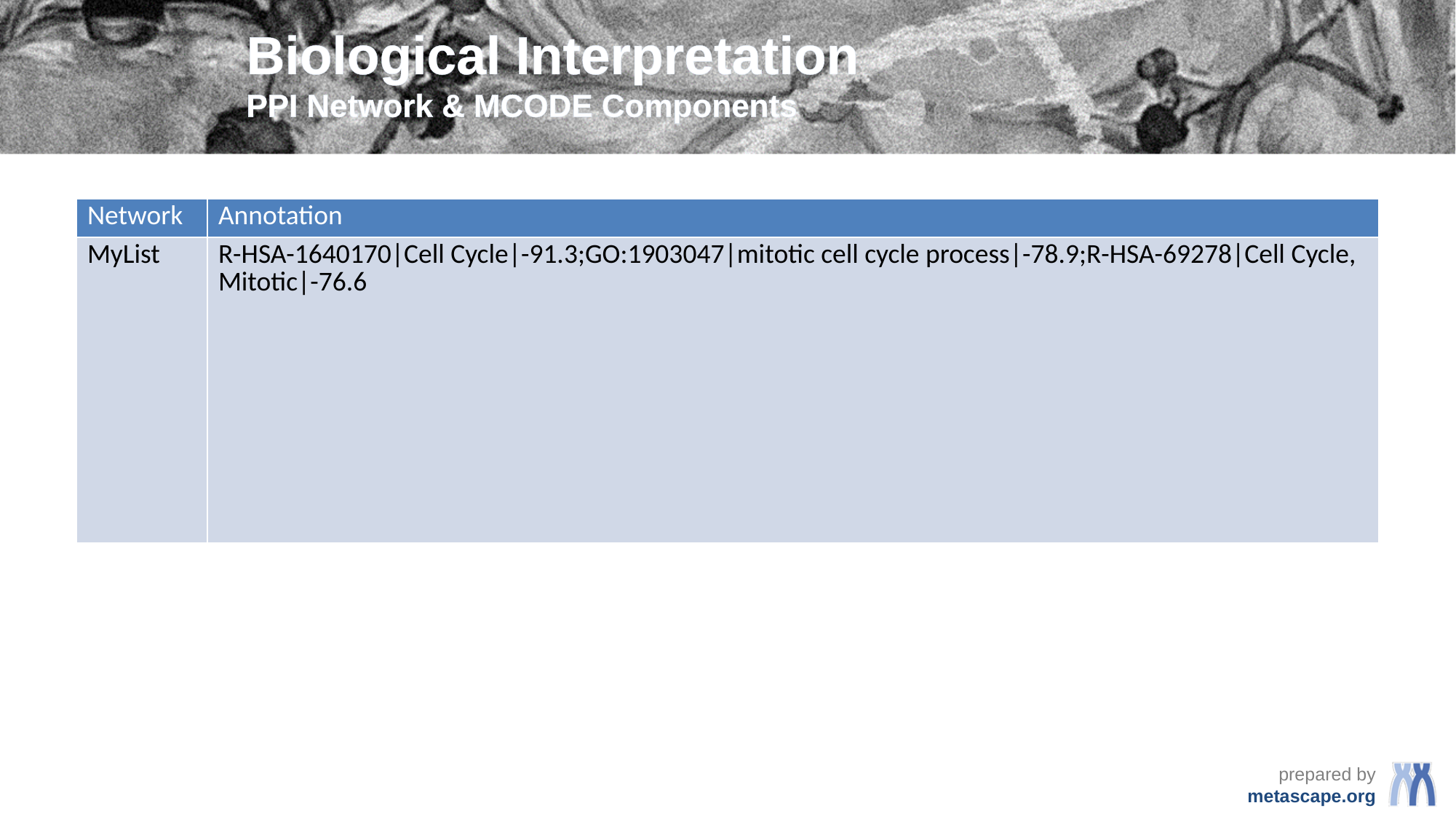

# Biological Interpretation PPI Network & MCODE Components
| Network | Annotation |
| --- | --- |
| MyList | R-HSA-1640170|Cell Cycle|-91.3;GO:1903047|mitotic cell cycle process|-78.9;R-HSA-69278|Cell Cycle, Mitotic|-76.6 |